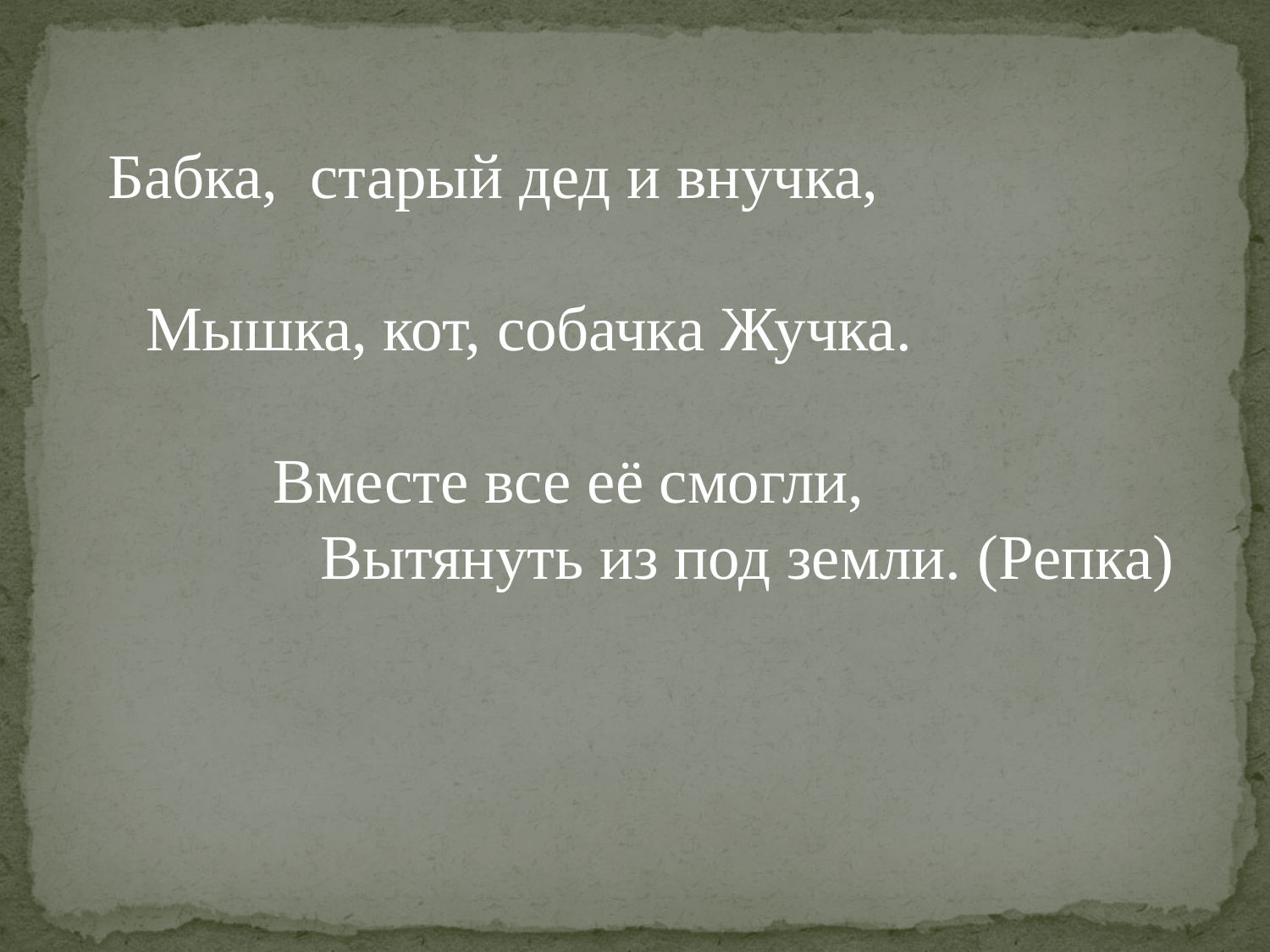

#
  Бабка,  старый дед и внучка,                                                                                           Мышка, кот, собачка Жучка.                                                                                                 Вместе все её смогли,                                  Вытянуть из под земли. (Репка)